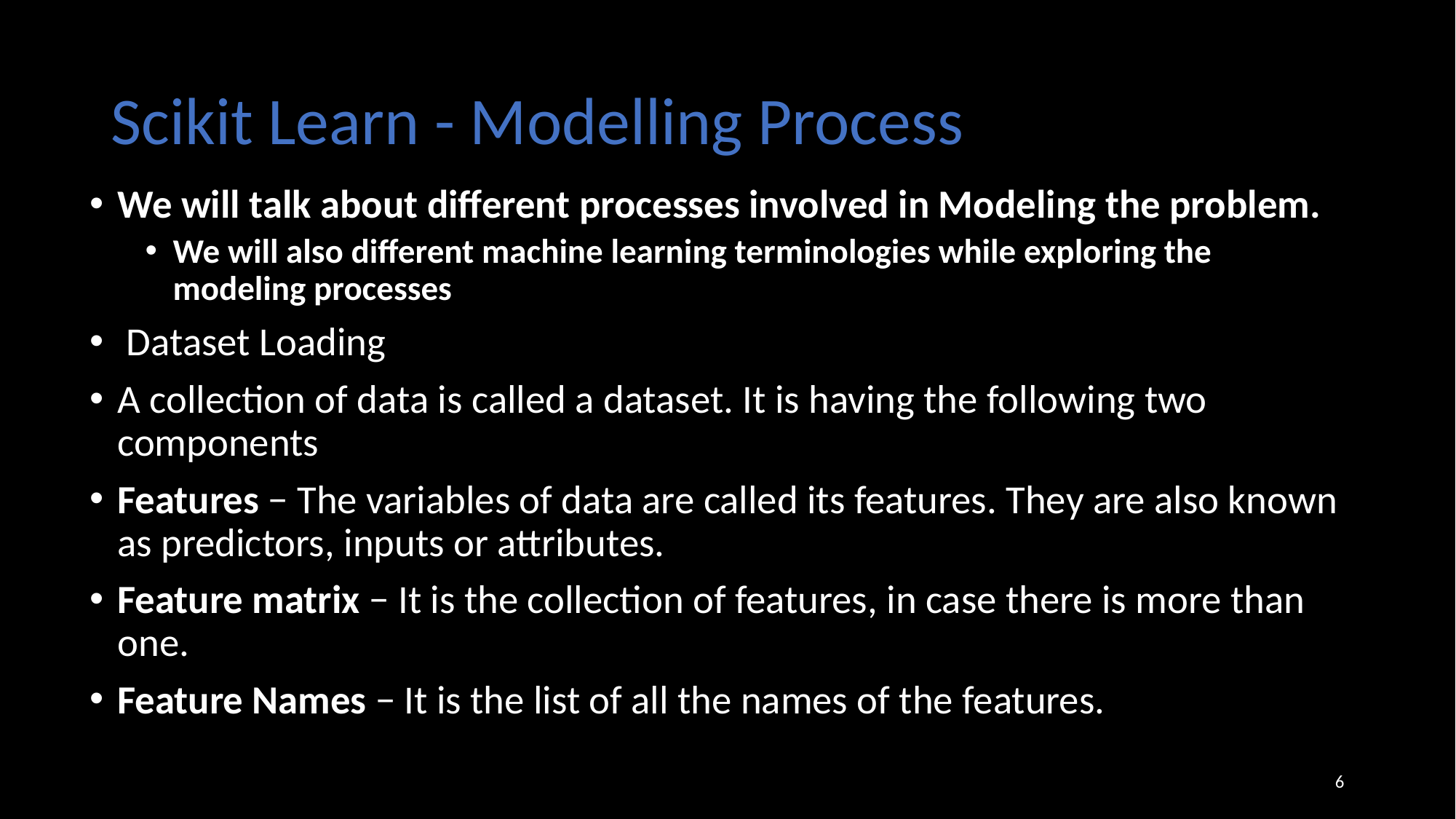

# Scikit Learn - Modelling Process
We will talk about different processes involved in Modeling the problem.
We will also different machine learning terminologies while exploring the modeling processes
 Dataset Loading
A collection of data is called a dataset. It is having the following two components
Features − The variables of data are called its features. They are also known as predictors, inputs or attributes.
Feature matrix − It is the collection of features, in case there is more than one.
Feature Names − It is the list of all the names of the features.

6